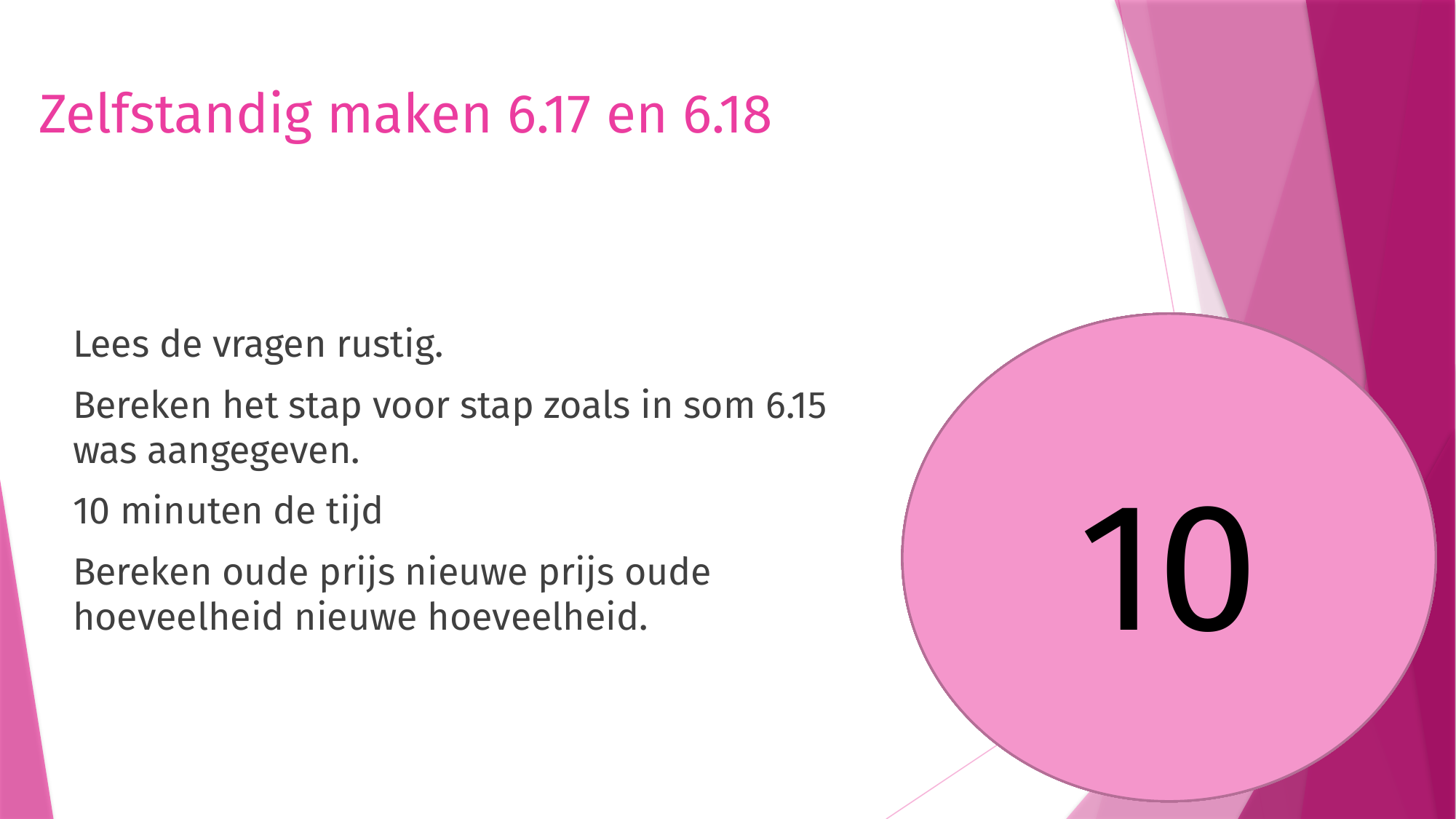

# Zelfstandig maken 6.17 en 6.18

Lees de vragen rustig.
Bereken het stap voor stap zoals in som 6.15 was aangegeven.
10 minuten de tijd
Bereken oude prijs nieuwe prijs oude hoeveelheid nieuwe hoeveelheid.
10
9
7
8
6
5
4
3
1
2